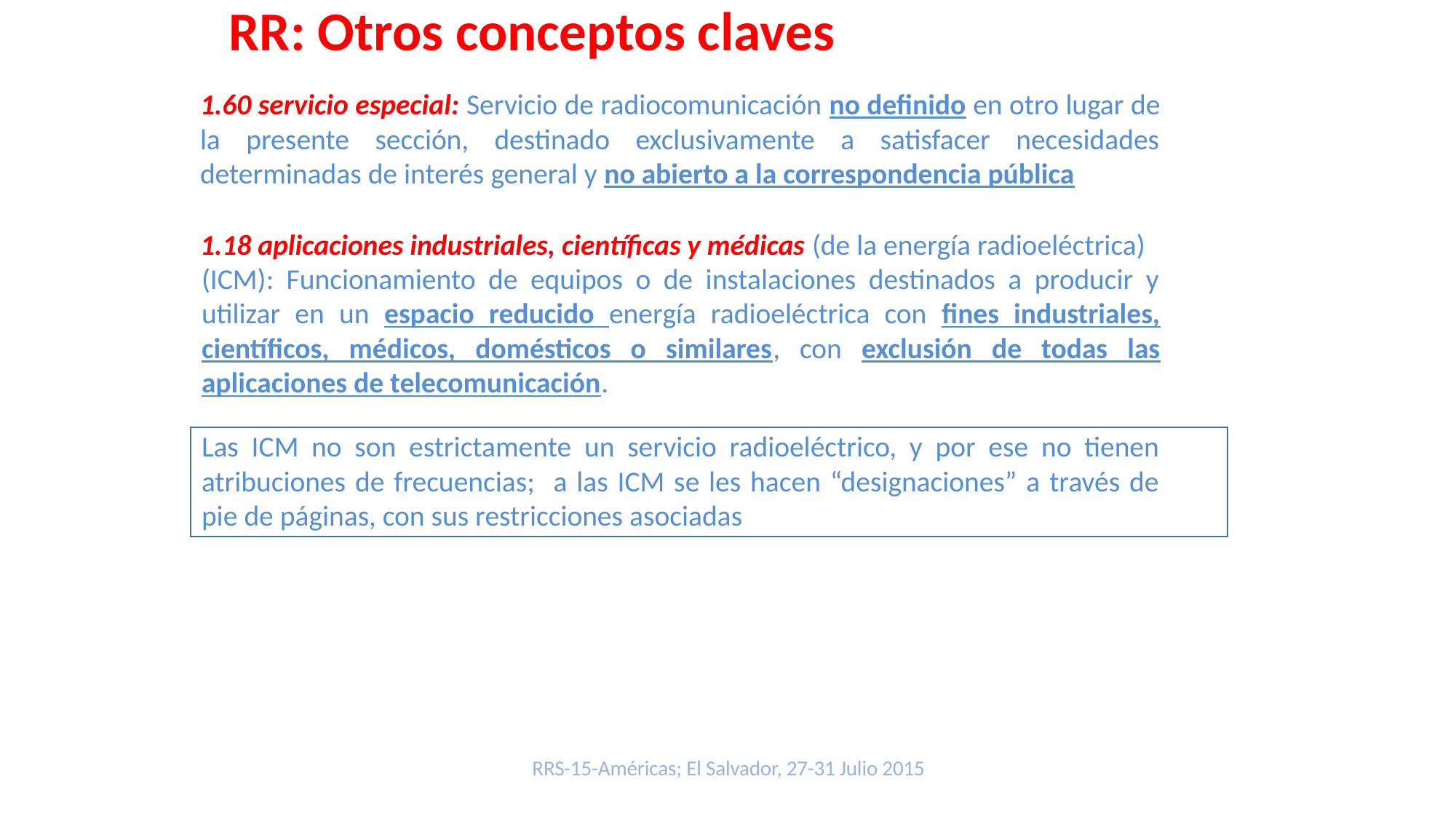

RR: Otros conceptos claves

1.60 servicio especial: Servicio de radiocomunicación no definido en otro lugar de la presente sección, destinado exclusivamente a satisfacer necesidades determinadas de interés general y no abierto a la correspondencia pública

1.18 aplicaciones industriales, científicas y médicas (de la energía radioeléctrica)
(ICM): Funcionamiento de equipos o de instalaciones destinados a producir y utilizar en un espacio reducido energía radioeléctrica con fines industriales, científicos, médicos, domésticos o similares, con exclusión de todas las aplicaciones de telecomunicación.

Las ICM no son estrictamente un servicio radioeléctrico, y por ese no tienen atribuciones de frecuencias;  a las ICM se les hacen “designaciones” a través de pie de páginas, con sus restricciones asociadas

RRS-15-Américas; El Salvador, 27-31 Julio 2015